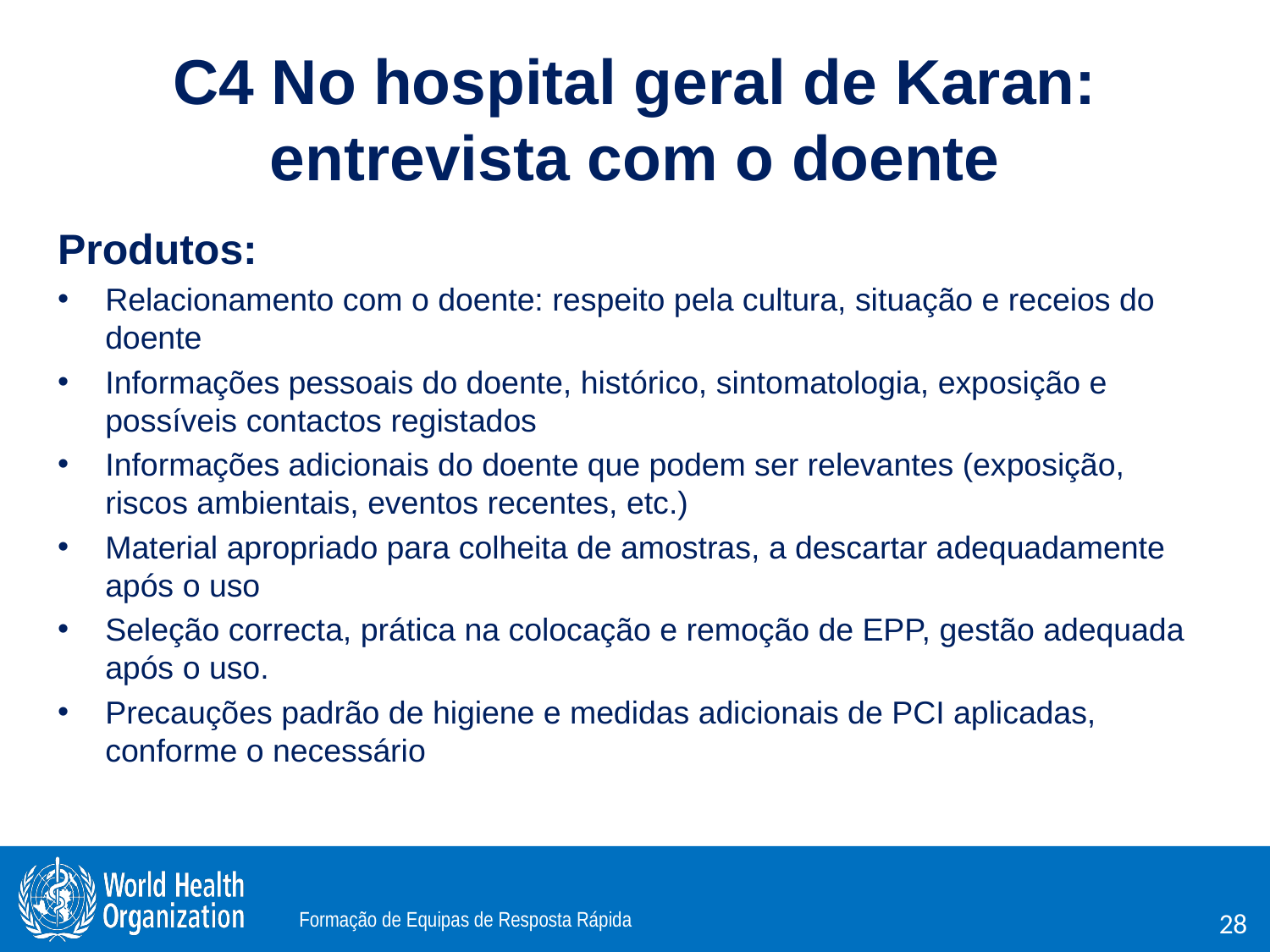

# C4 No hospital geral de Karan: entrevista com o doente
Produtos:
Relacionamento com o doente: respeito pela cultura, situação e receios do doente
Informações pessoais do doente, histórico, sintomatologia, exposição e possíveis contactos registados
Informações adicionais do doente que podem ser relevantes (exposição, riscos ambientais, eventos recentes, etc.)
Material apropriado para colheita de amostras, a descartar adequadamente após o uso
Seleção correcta, prática na colocação e remoção de EPP, gestão adequada após o uso.
Precauções padrão de higiene e medidas adicionais de PCI aplicadas, conforme o necessário